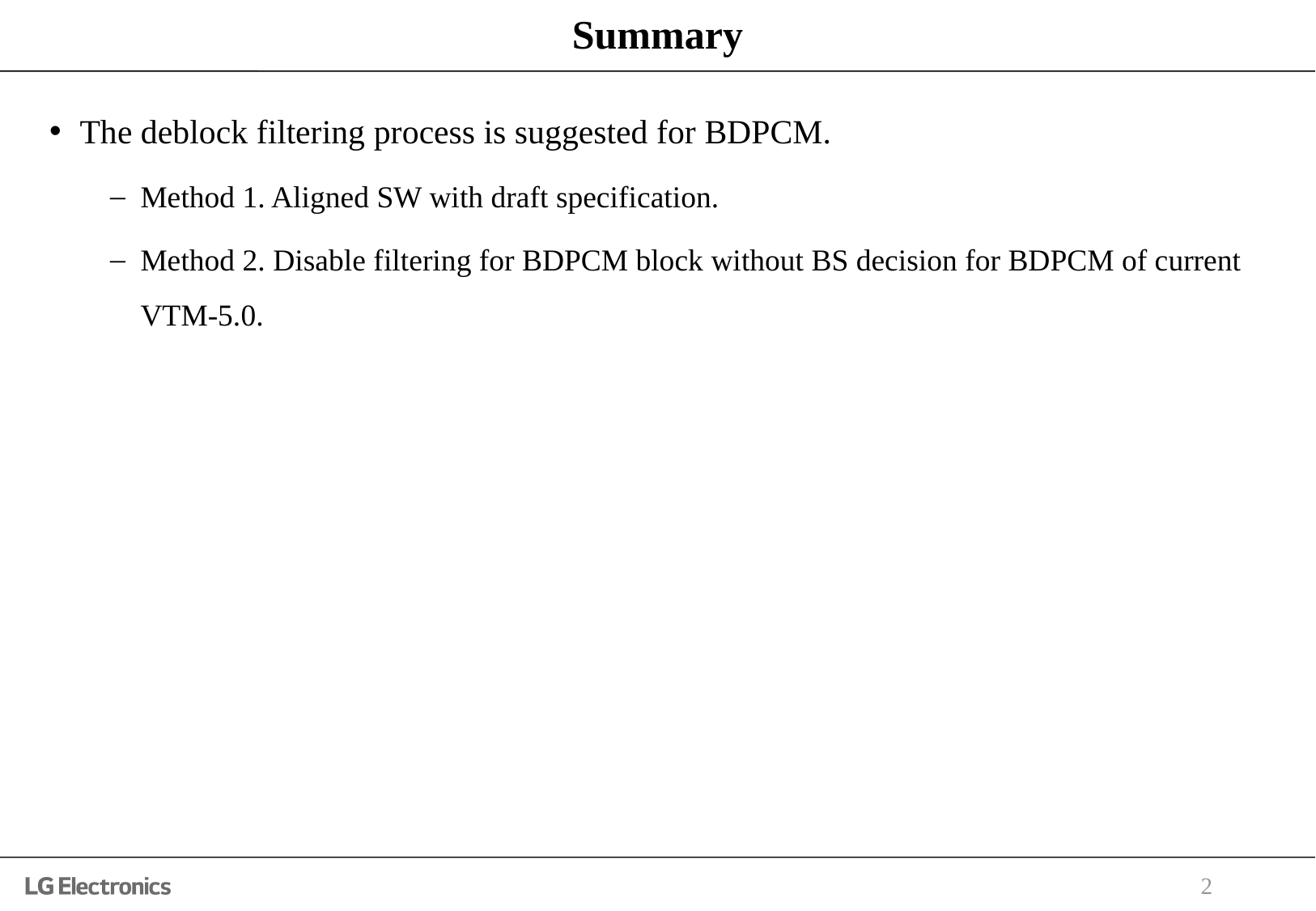

# Summary
The deblock filtering process is suggested for BDPCM.
Method 1. Aligned SW with draft specification.
Method 2. Disable filtering for BDPCM block without BS decision for BDPCM of current VTM-5.0.
2